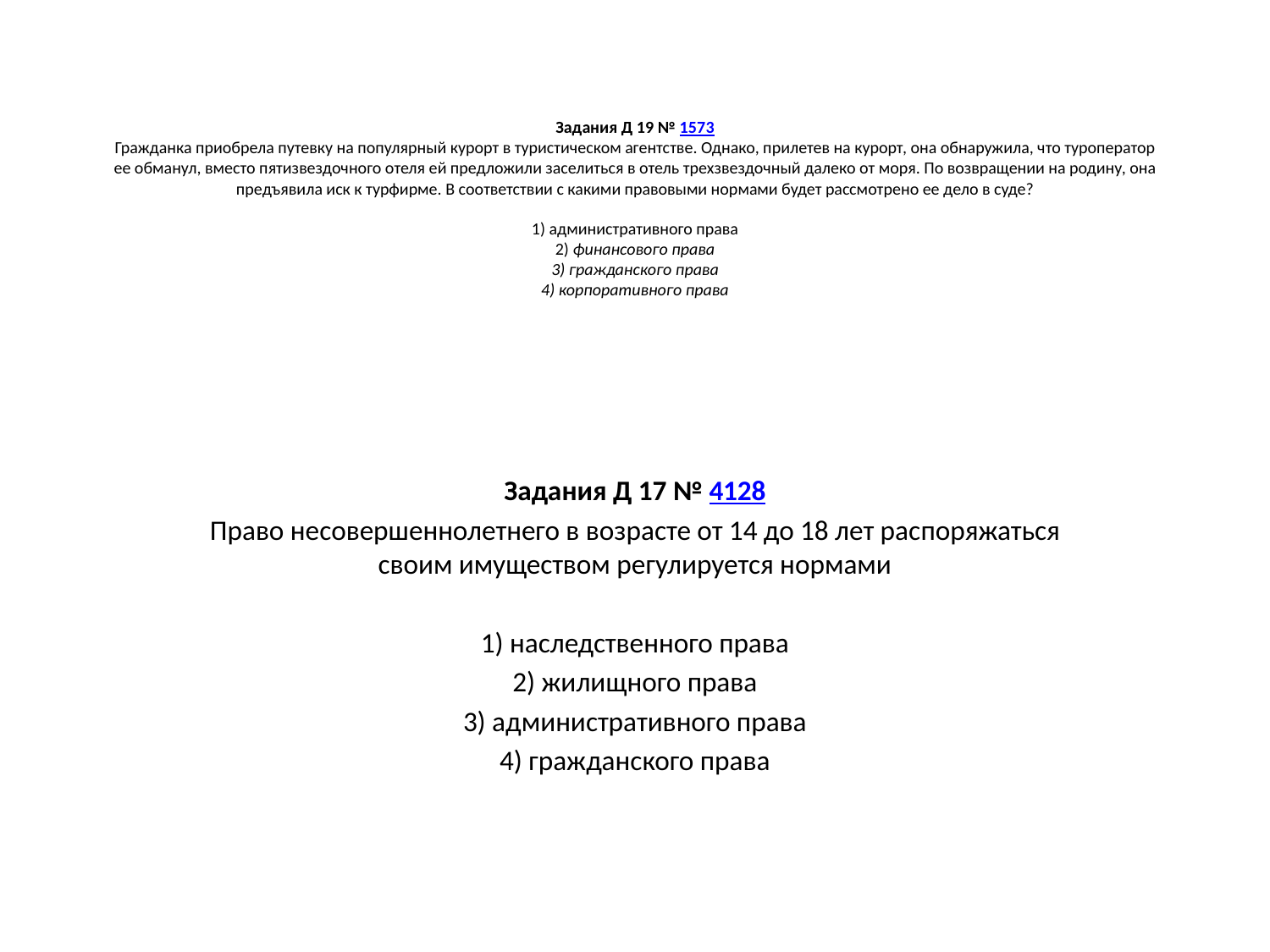

# Задания Д 19 № 1573 Гражданка приобрела путевку на популярный курорт в туристическом агентстве. Однако, прилетев на курорт, она обнаружила, что туроператор ее обманул, вместо пятизвездочного отеля ей предложили заселиться в отель трехзвездочный далеко от моря. По возвращении на родину, она предъявила иск к турфирме. В соответствии с какими правовыми нормами будет рассмотрено ее дело в суде?   1) административного права 2) финансового права 3) гражданского права 4) корпоративного права
Задания Д 17 № 4128
Право не­со­вер­шен­но­лет­не­го в воз­расте от 14 до 18 лет рас­по­ря­жать­ся своим иму­ще­ством ре­гу­ли­ру­ет­ся нормами

1) на­след­ствен­но­го права
2) жи­лищ­но­го права
3) ад­ми­ни­стра­тив­но­го права
4) граж­дан­ско­го права